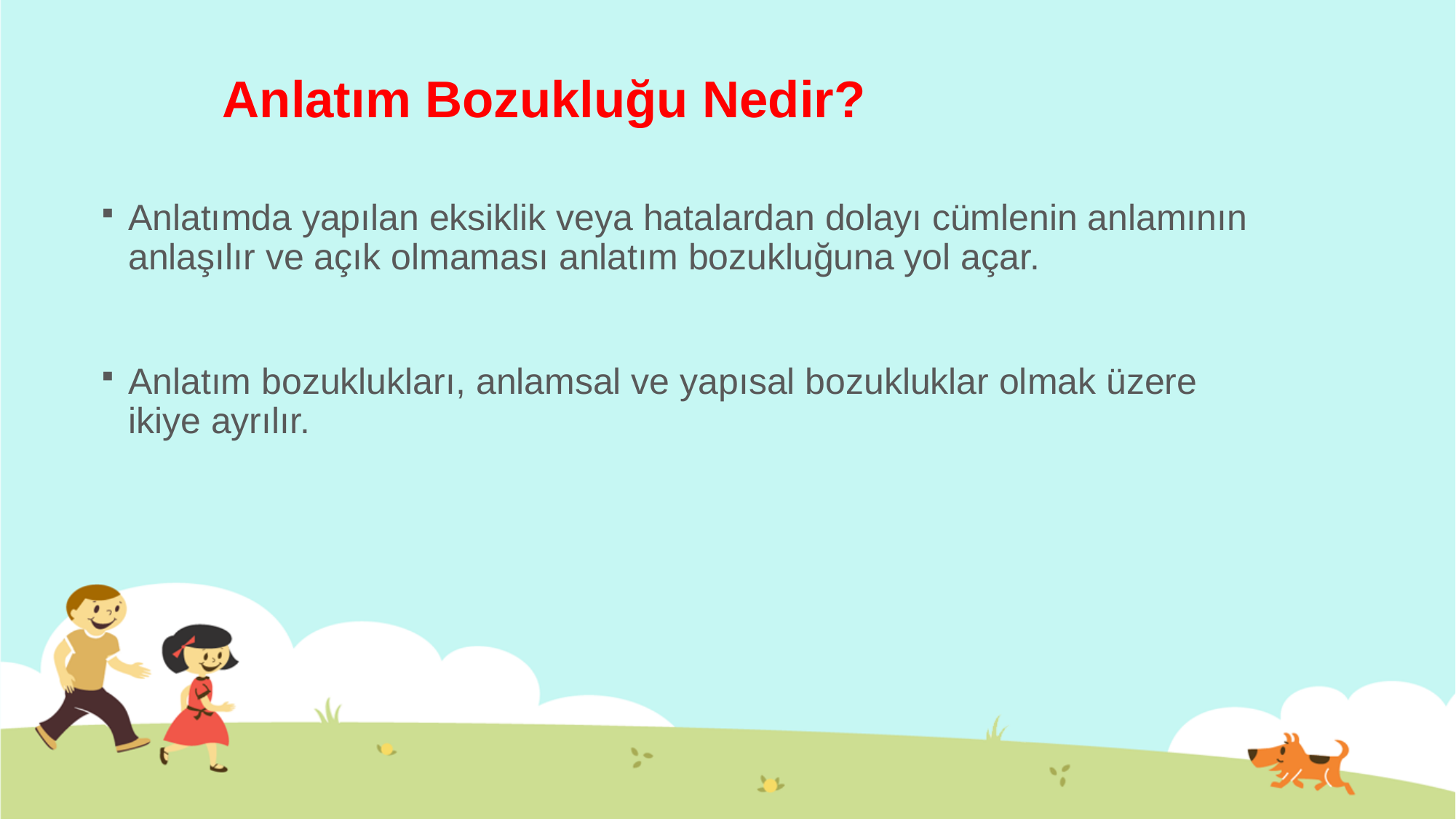

# Anlatım Bozukluğu Nedir?
Anlatımda yapılan eksiklik veya hatalardan dolayı cümlenin anlamının anlaşılır ve açık olmaması anlatım bozukluğuna yol açar.
Anlatım bozuklukları, anlamsal ve yapısal bozukluklar olmak üzere ikiye ayrılır.